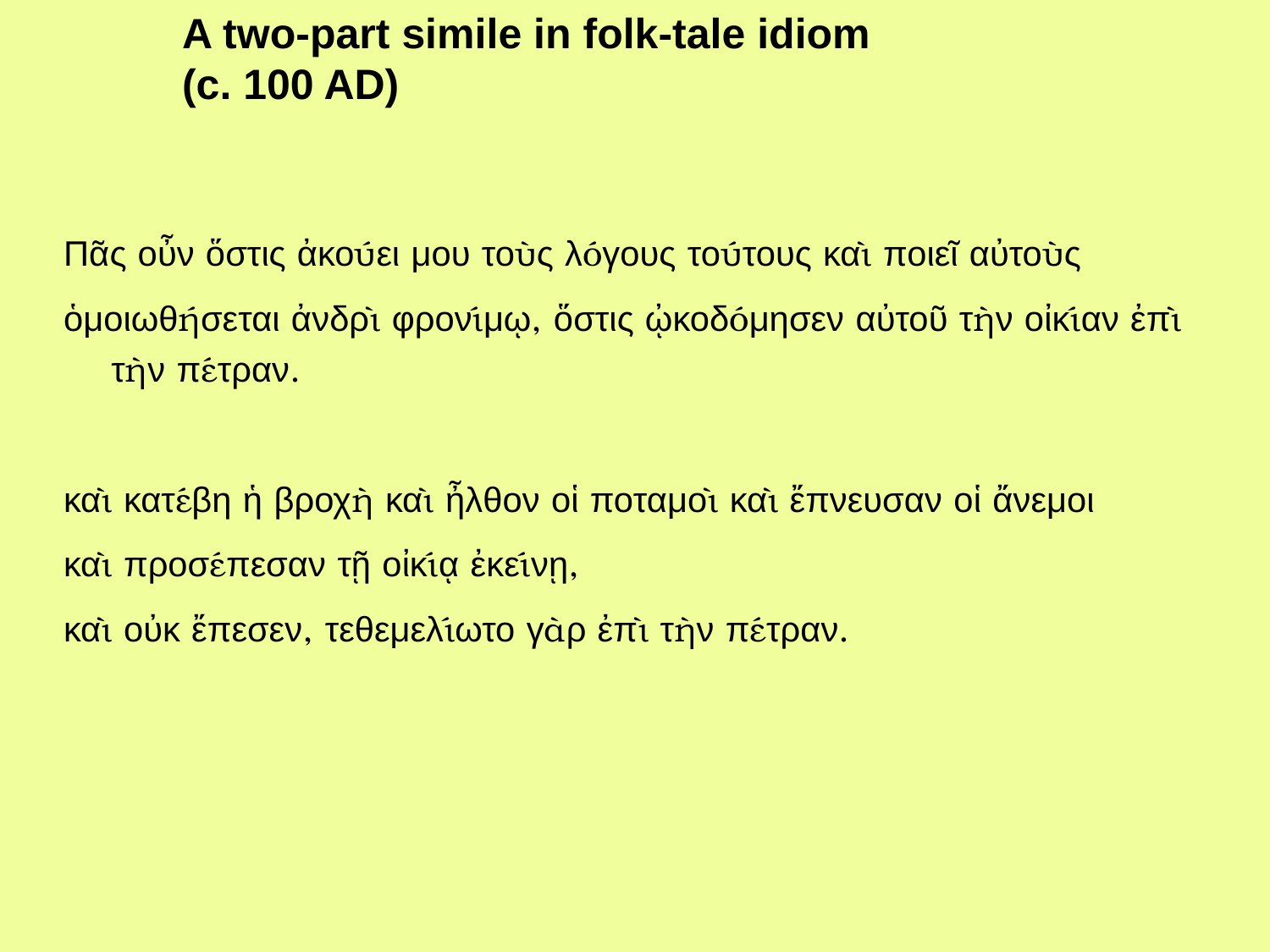

A two-part simile in folk-tale idiom
(c. 100 AD)
#
Πᾶς οὖν ὅστις ἀκούει μου τοὺς λόγους τούτους καὶ ποιεῖ αὐτοὺς
ὁμοιωθήσεται ἀνδρὶ φρονίμῳ, ὅστις ᾠκοδόμησεν αὐτοῦ τὴν οἰκίαν ἐπὶ τὴν πέτραν.

καὶ κατέβη ἡ βροχὴ καὶ ἦλθον οἱ ποταμοὶ καὶ ἔπνευσαν οἱ ἄνεμοι
καὶ προσέπεσαν τῇ οἰκίᾳ ἐκείνῃ,
καὶ οὐκ ἔπεσεν, τεθεμελίωτο γὰρ ἐπὶ τὴν πέτραν.